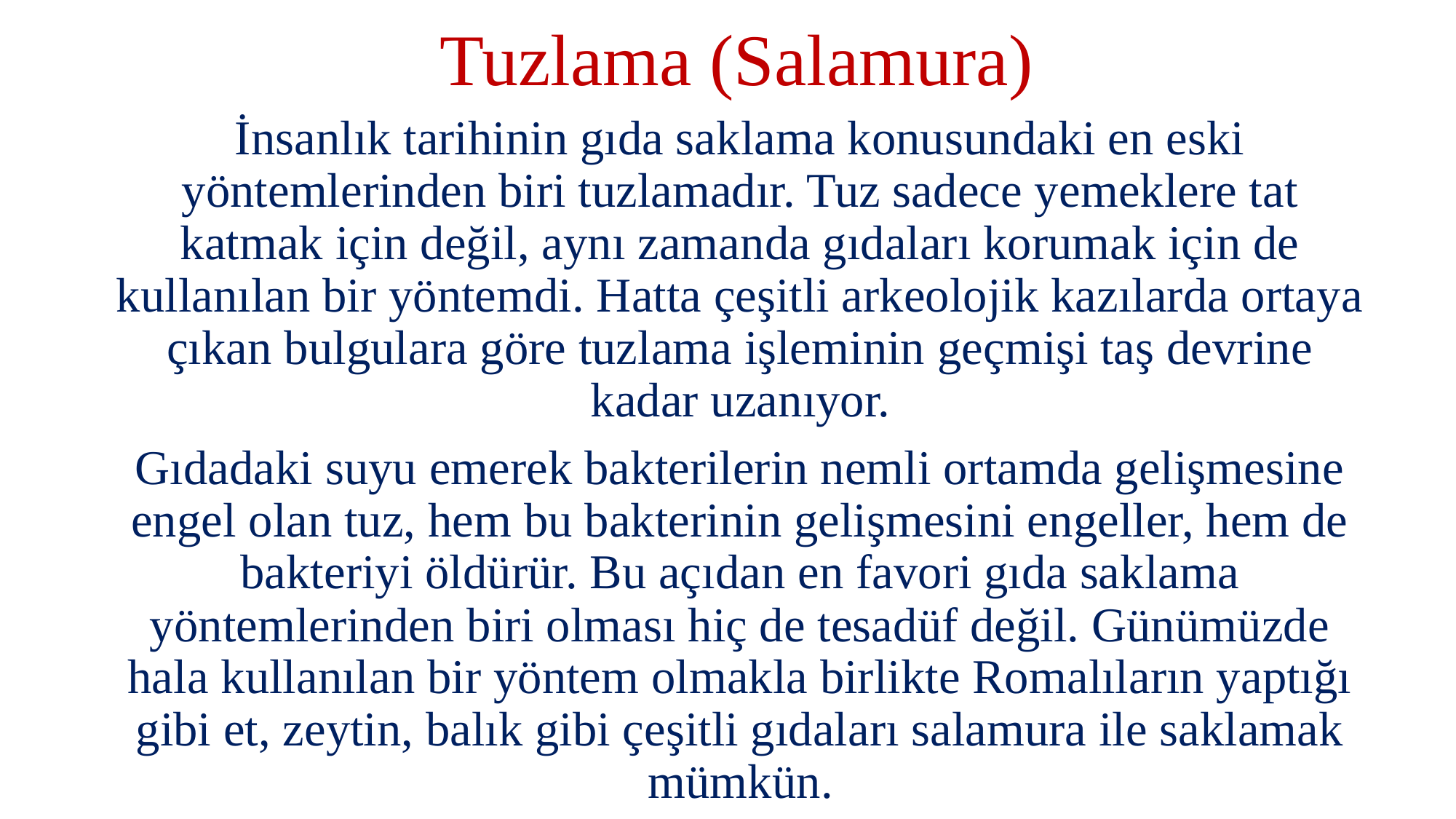

# Tuzlama (Salamura)
İnsanlık tarihinin gıda saklama konusundaki en eski yöntemlerinden biri tuzlamadır. Tuz sadece yemeklere tat katmak için değil, aynı zamanda gıdaları korumak için de kullanılan bir yöntemdi. Hatta çeşitli arkeolojik kazılarda ortaya çıkan bulgulara göre tuzlama işleminin geçmişi taş devrine kadar uzanıyor.
Gıdadaki suyu emerek bakterilerin nemli ortamda gelişmesine engel olan tuz, hem bu bakterinin gelişmesini engeller, hem de bakteriyi öldürür. Bu açıdan en favori gıda saklama yöntemlerinden biri olması hiç de tesadüf değil. Günümüzde hala kullanılan bir yöntem olmakla birlikte Romalıların yaptığı gibi et, zeytin, balık gibi çeşitli gıdaları salamura ile saklamak mümkün.